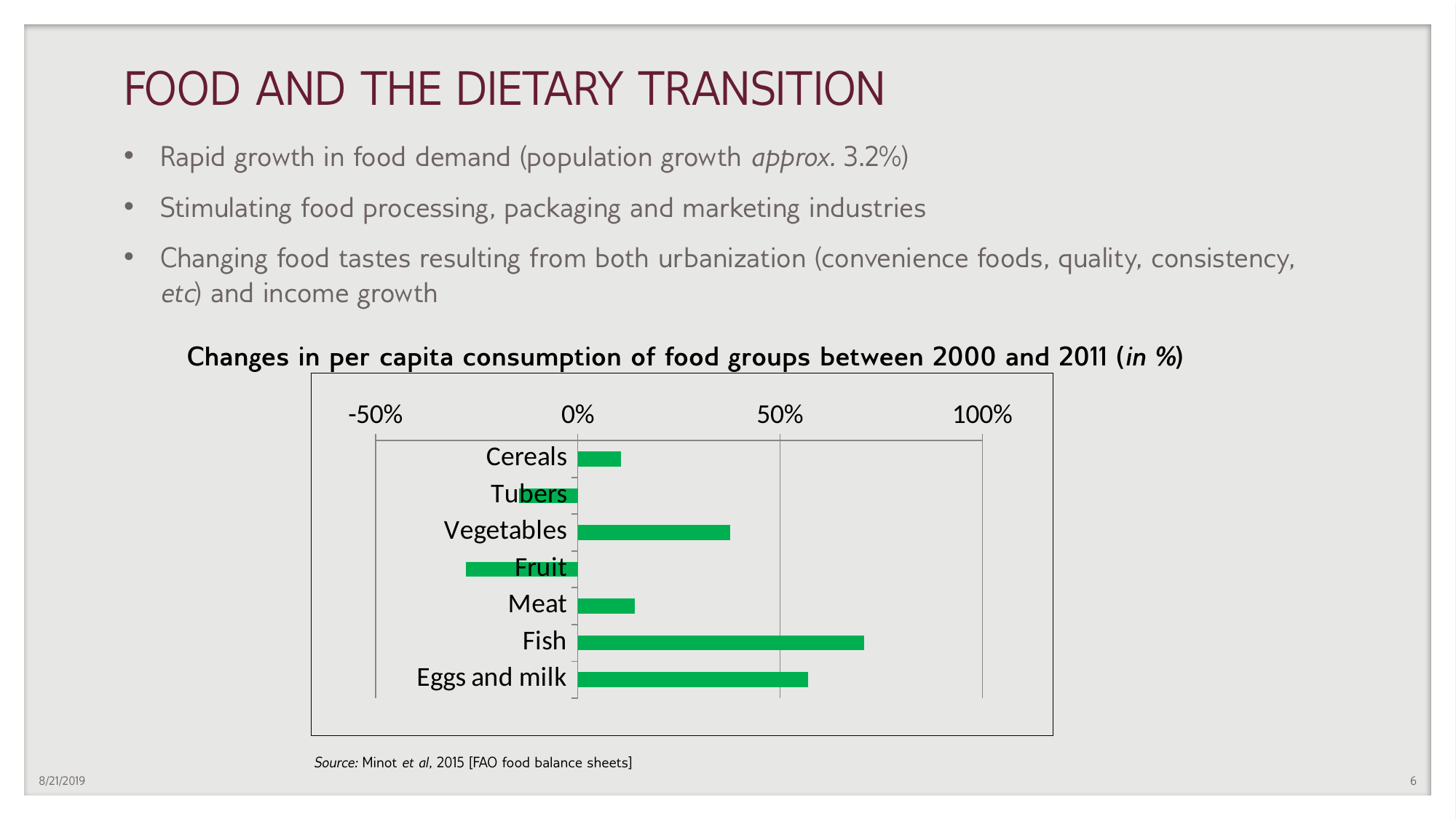

# FOOD AND THE DIETARY TRANSITION
Rapid growth in food demand (population growth approx. 3.2%)
Stimulating food processing, packaging and marketing industries
Changing food tastes resulting from both urbanization (convenience foods, quality, consistency, etc) and income growth
Changes in per capita consumption of food groups between 2000 and 2011 (in %)

### Chart

| Category | Series 1 |
|---|---|
| Cereals | 0.106 |
| Tubers | -0.145 |
| Vegetables | 0.377 |
| Fruit | -0.276 |
| Meat | 0.141 |
| Fish | 0.708 |
| Eggs and milk | 0.57 |
Source: Minot et al, 2015 [FAO food balance sheets]

8/21/2019
6